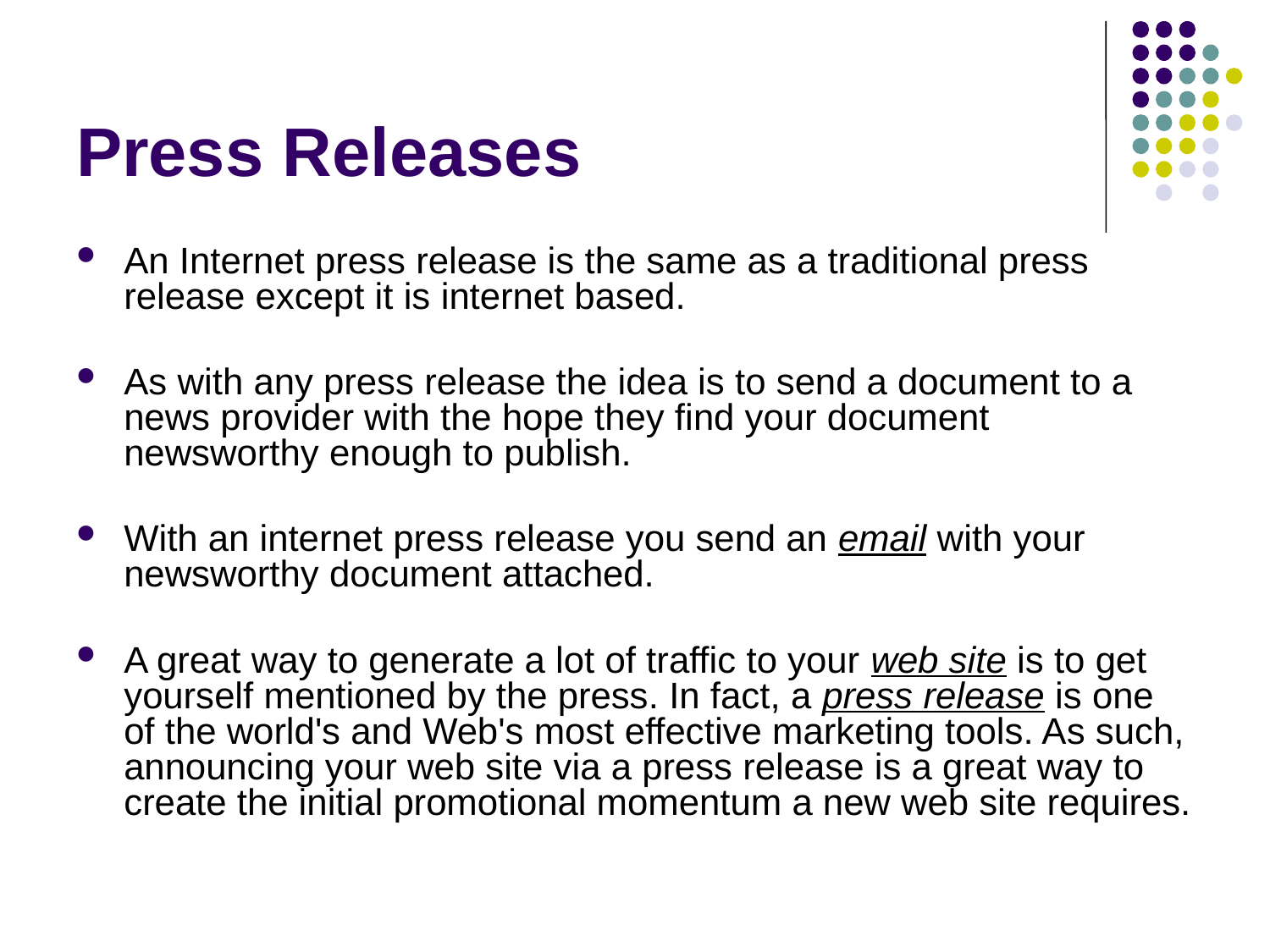

# Press Releases
An Internet press release is the same as a traditional press release except it is internet based.

As with any press release the idea is to send a document to a news provider with the hope they find your document newsworthy enough to publish.

With an internet press release you send an email with your newsworthy document attached.

A great way to generate a lot of traffic to your web site is to get yourself mentioned by the press. In fact, a press release is one of the world's and Web's most effective marketing tools. As such, announcing your web site via a press release is a great way to create the initial promotional momentum a new web site requires.